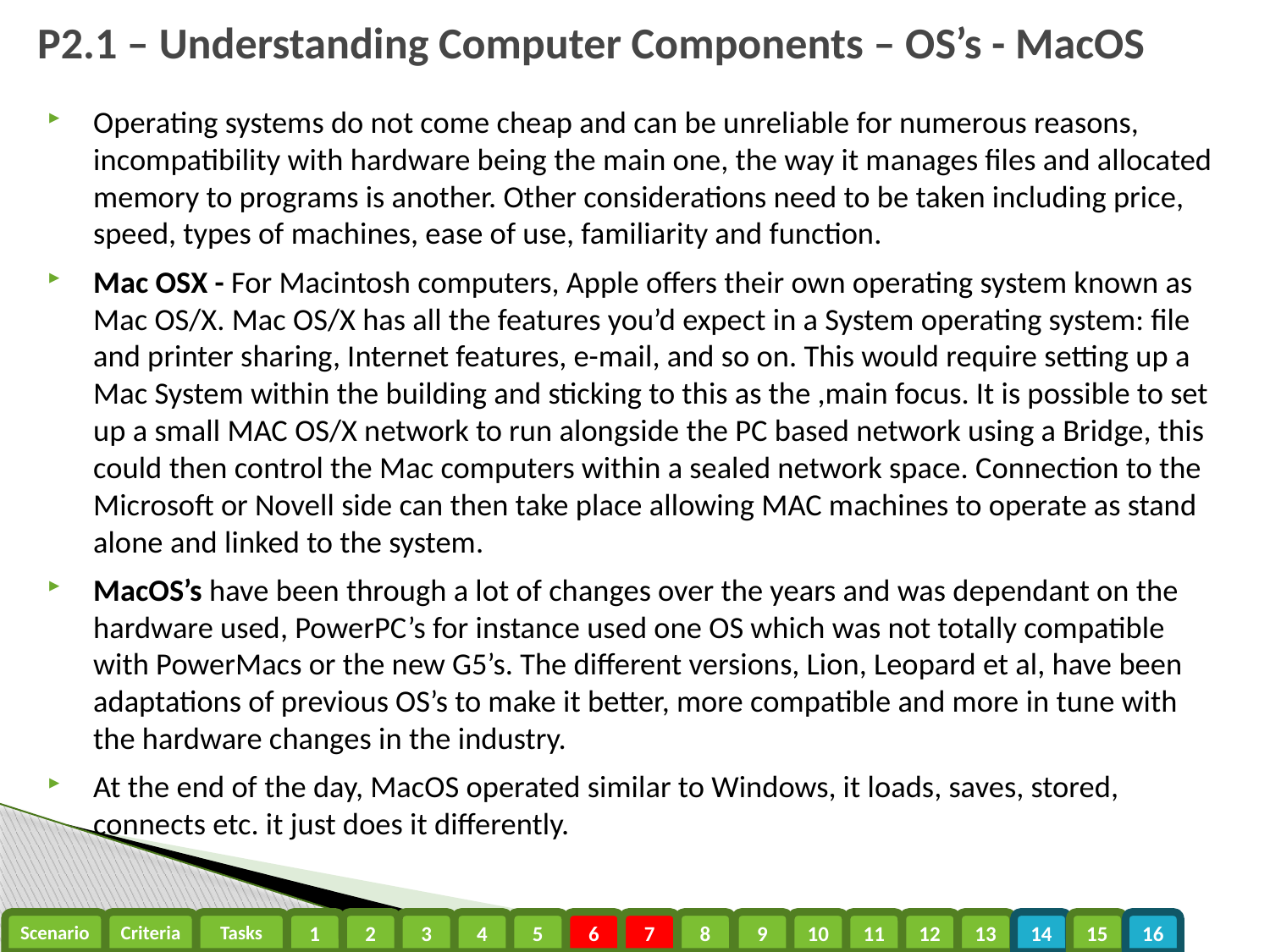

# P2.1 – Understanding Computer Components – OS’s - MacOS
Operating systems do not come cheap and can be unreliable for numerous reasons, incompatibility with hardware being the main one, the way it manages files and allocated memory to programs is another. Other considerations need to be taken including price, speed, types of machines, ease of use, familiarity and function.
Mac OSX - For Macintosh computers, Apple offers their own operating system known as Mac OS/X. Mac OS/X has all the features you’d expect in a System operating system: file and printer sharing, Internet features, e-mail, and so on. This would require setting up a Mac System within the building and sticking to this as the ,main focus. It is possible to set up a small MAC OS/X network to run alongside the PC based network using a Bridge, this could then control the Mac computers within a sealed network space. Connection to the Microsoft or Novell side can then take place allowing MAC machines to operate as stand alone and linked to the system.
MacOS’s have been through a lot of changes over the years and was dependant on the hardware used, PowerPC’s for instance used one OS which was not totally compatible with PowerMacs or the new G5’s. The different versions, Lion, Leopard et al, have been adaptations of previous OS’s to make it better, more compatible and more in tune with the hardware changes in the industry.
At the end of the day, MacOS operated similar to Windows, it loads, saves, stored, connects etc. it just does it differently.